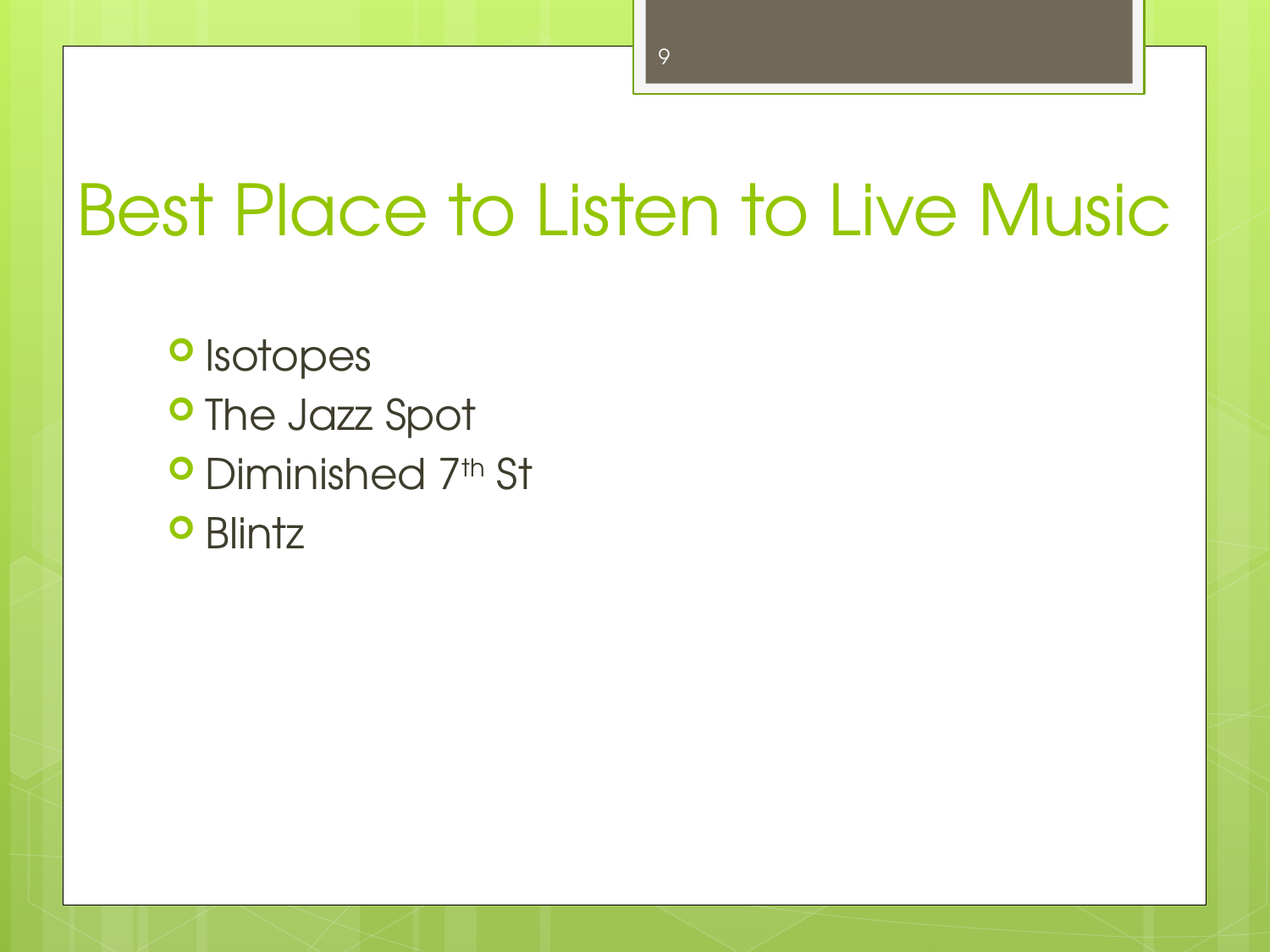

9
# Best Place to Listen to Live Music
Isotopes
The Jazz Spot
Diminished 7th St
Blintz